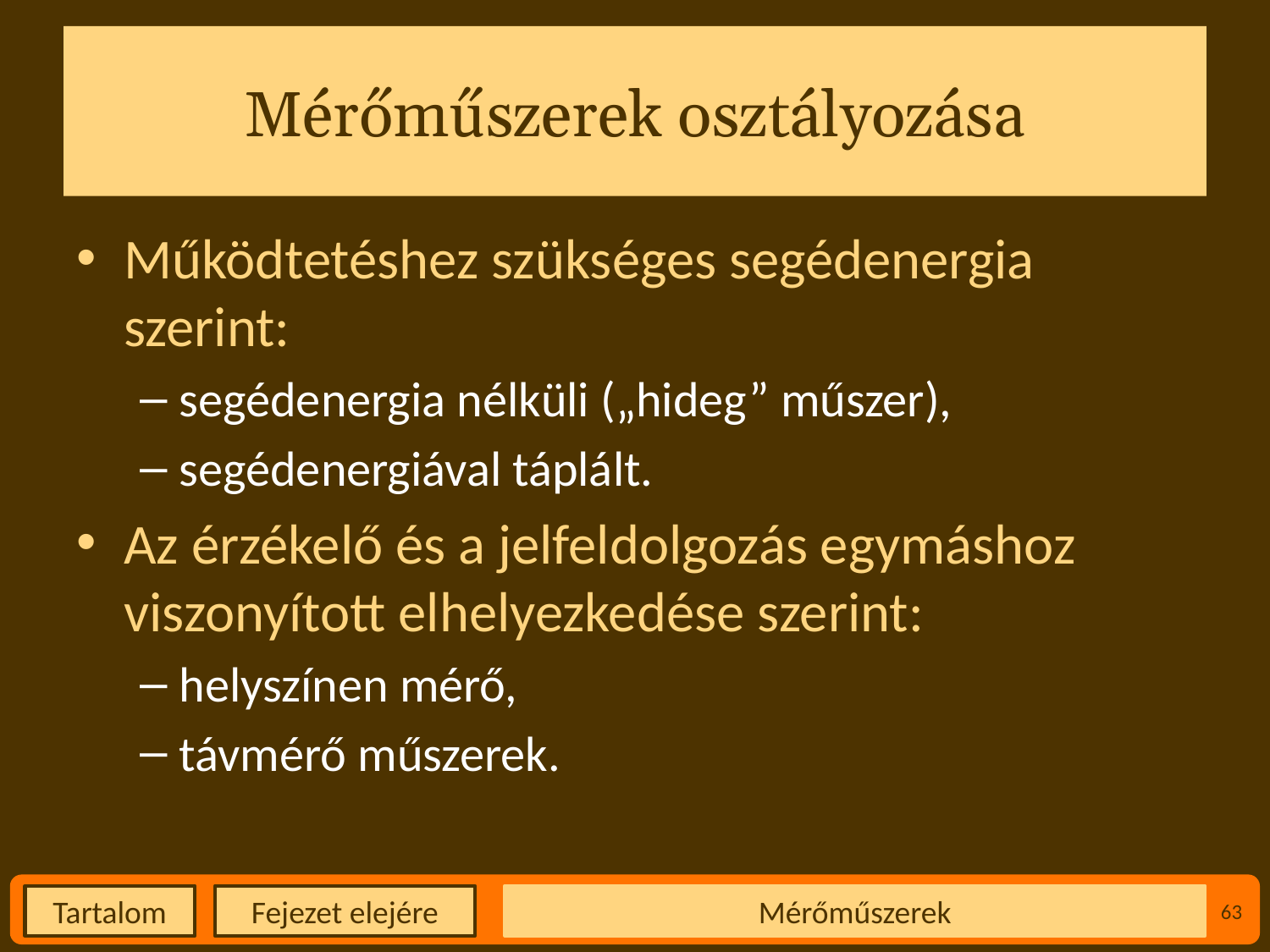

# Mérőműszerek osztályozása
Működtetéshez szükséges segédenergia szerint:
segédenergia nélküli („hideg” műszer),
segédenergiával táplált.
Az érzékelő és a jelfeldolgozás egymáshoz viszonyított elhelyezkedése szerint:
helyszínen mérő,
távmérő műszerek.
Mérőműszerek
63
Fejezet elejére